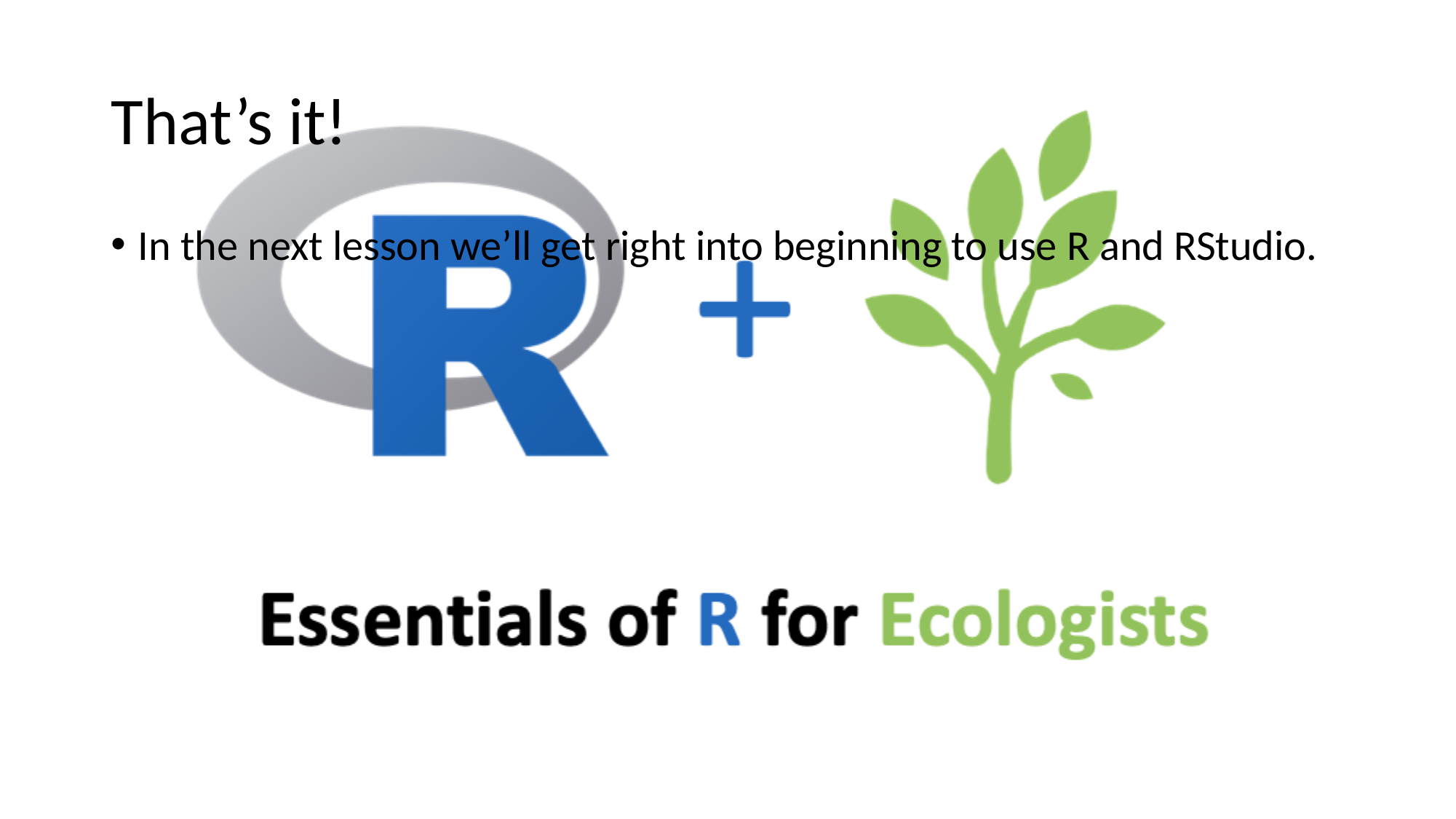

# That’s it!
In the next lesson we’ll get right into beginning to use R and RStudio.